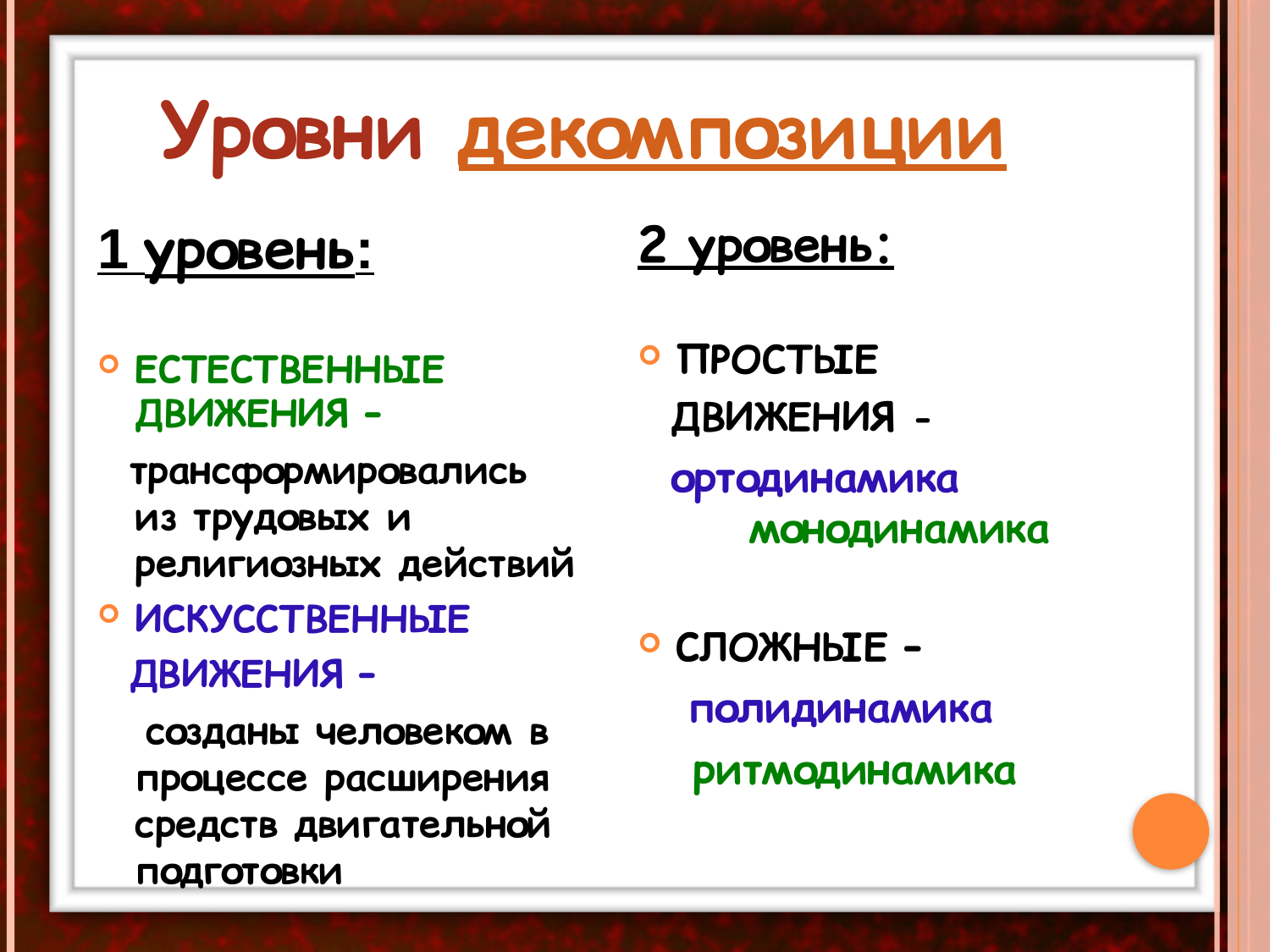

Уровни декомпозиции
1 уровень:

ЕСТЕСТВЕННЫЕ        ДВИЖЕНИЯ –
  трансформировались из трудовых и религиозных действий
ИСКУССТВЕННЫЕ
  ДВИЖЕНИЯ –
   созданы человеком в процессе расширения средств двигательной подготовки
2 уровень:

ПРОСТЫЕ
  ДВИЖЕНИЯ -
  ортодинамика             монодинамика

СЛОЖНЫЕ –
   полидинамика
   ритмодинамика